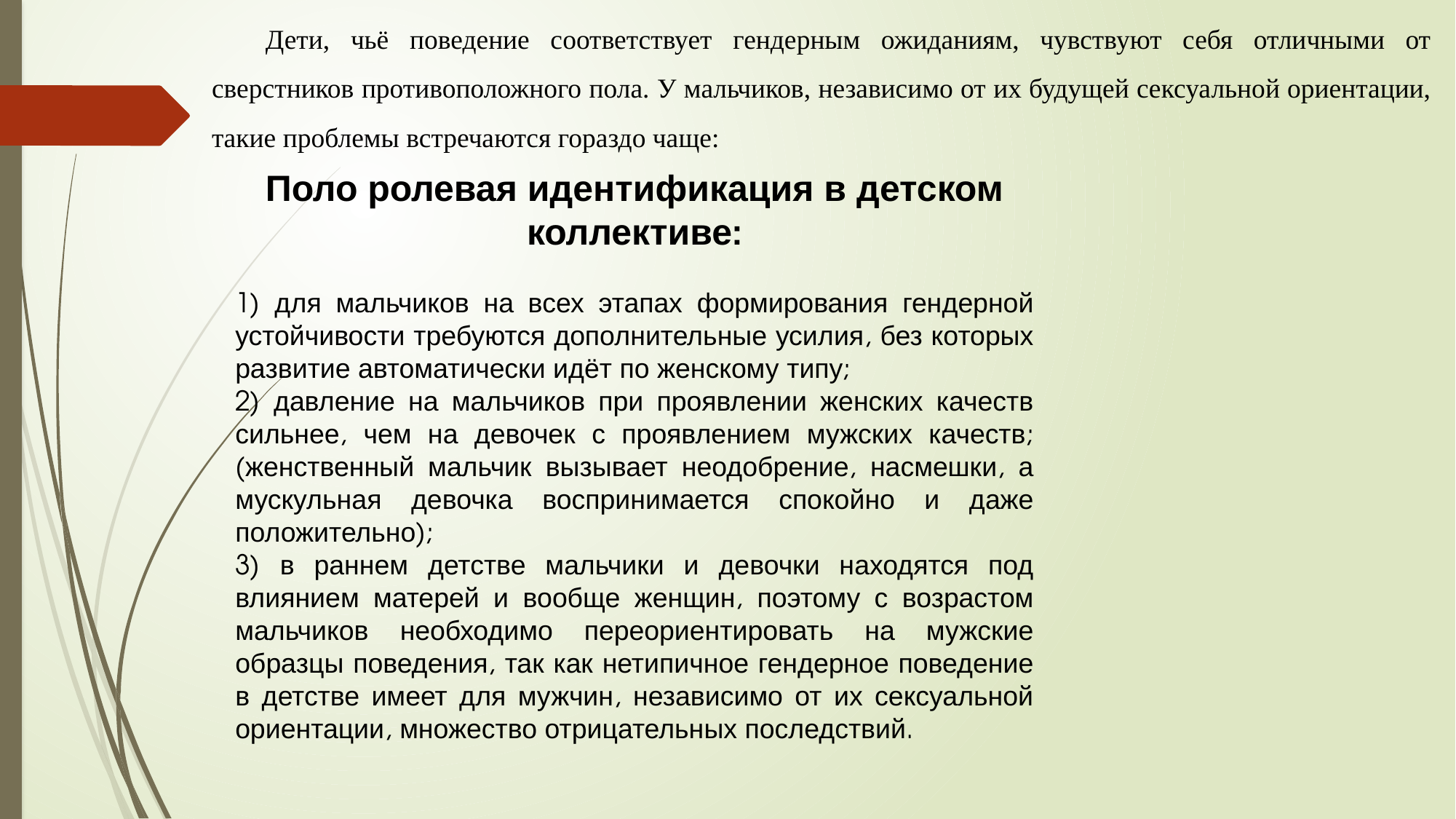

Дети, чьё поведение соответствует гендерным ожиданиям, чувствуют себя отличными от сверстников противоположного пола. У мальчиков, независимо от их будущей сексуальной ориентации, такие проблемы встречаются гораздо чаще:
Поло ролевая идентификация в детском коллективе:

1) для мальчиков на всех этапах формирования гендерной устойчивости требуются дополнительные усилия, без которых развитие автоматически идёт по женскому типу;
2) давление на мальчиков при проявлении женских качеств сильнее, чем на девочек с проявлением мужских качеств; (женственный мальчик вызывает неодобрение, насмешки, а мускульная девочка воспринимается спокойно и даже положительно);
3) в раннем детстве мальчики и девочки находятся под влиянием матерей и вообще женщин, поэтому с возрастом мальчиков необходимо переориентировать на мужские образцы поведения, так как нетипичное гендерное поведение в детстве имеет для мужчин, независимо от их сексуальной ориентации, множество отрицательных последствий.